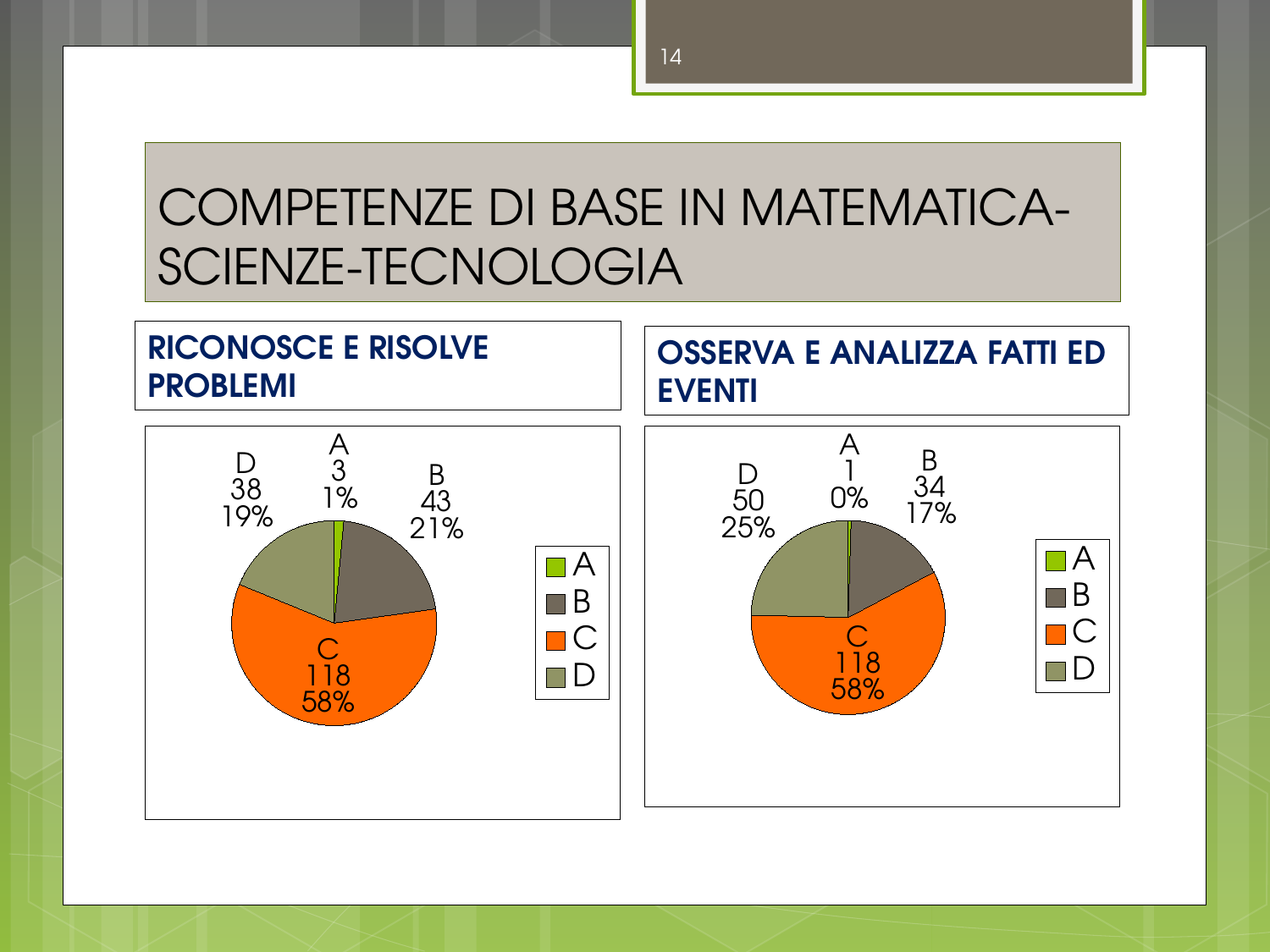

14
# COMPETENZE DI BASE IN MATEMATICA-SCIENZE-TECNOLOGIA
RICONOSCE E RISOLVE PROBLEMI
OSSERVA E ANALIZZA FATTI ED EVENTI

### Chart

| Category | Vendite |
|---|---|
| A | 3.0 |
| B | 43.0 |
| C | 118.0 |
| D | 38.0 |

### Chart

| Category | Vendite |
|---|---|
| A | 1.0 |
| B | 34.0 |
| C | 118.0 |
| D | 50.0 |